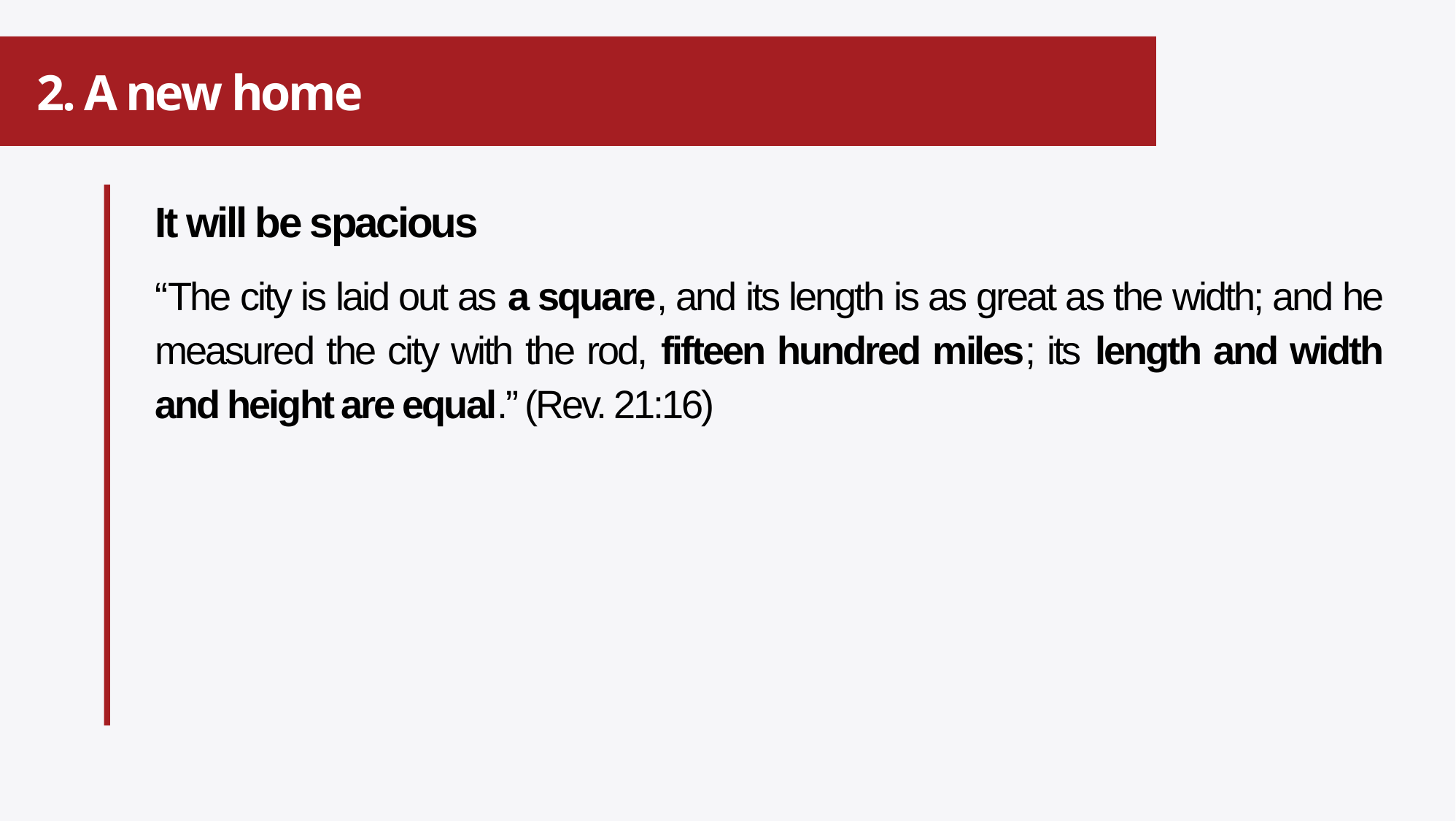

# 2. A new home
It will be spacious
“The city is laid out as a square, and its length is as great as the width; and he measured the city with the rod, fifteen hundred miles; its length and width and height are equal.” (Rev. 21:16)